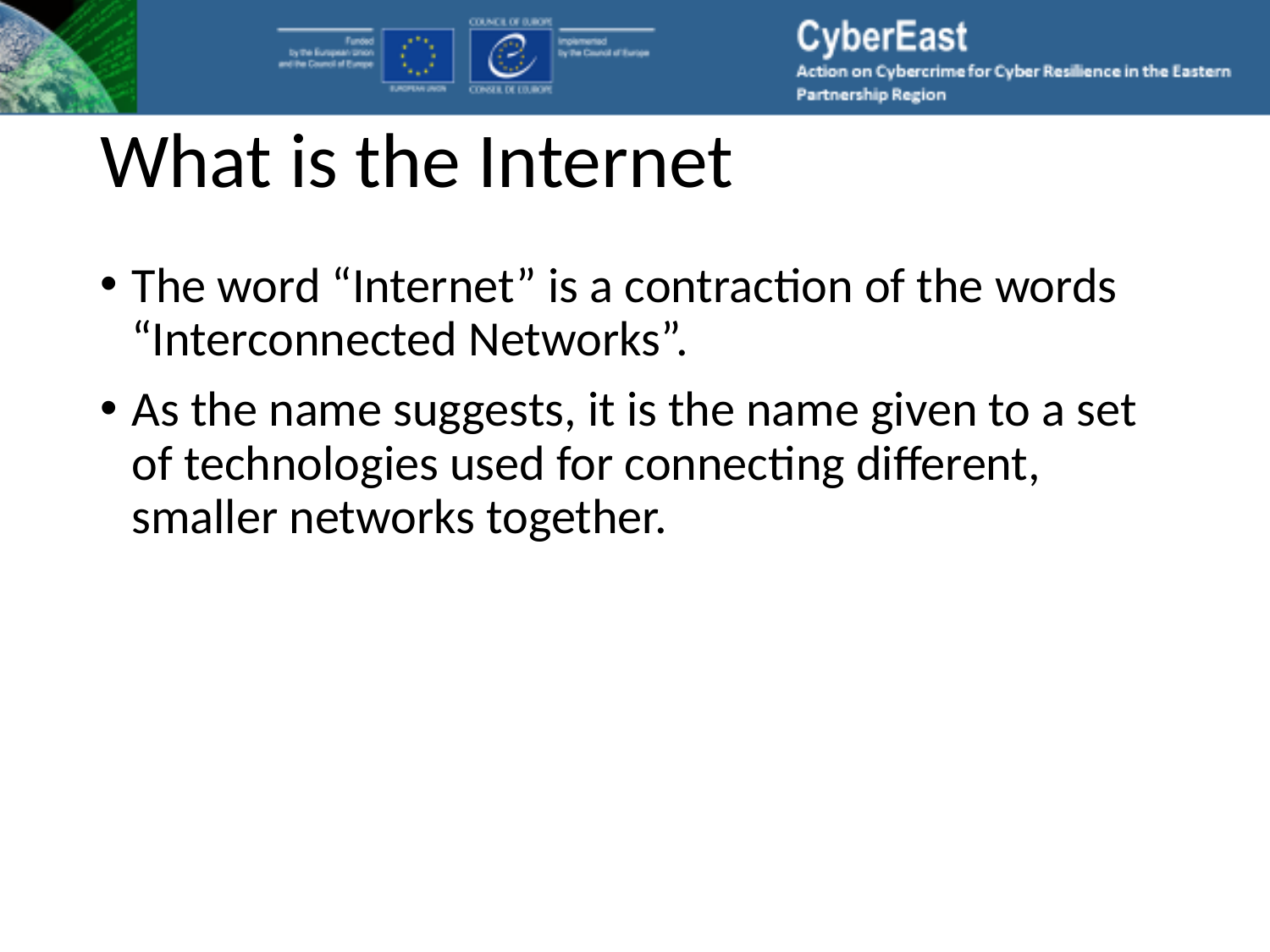

# What is the Internet
The word “Internet” is a contraction of the words “Interconnected Networks”.
As the name suggests, it is the name given to a set of technologies used for connecting different, smaller networks together.